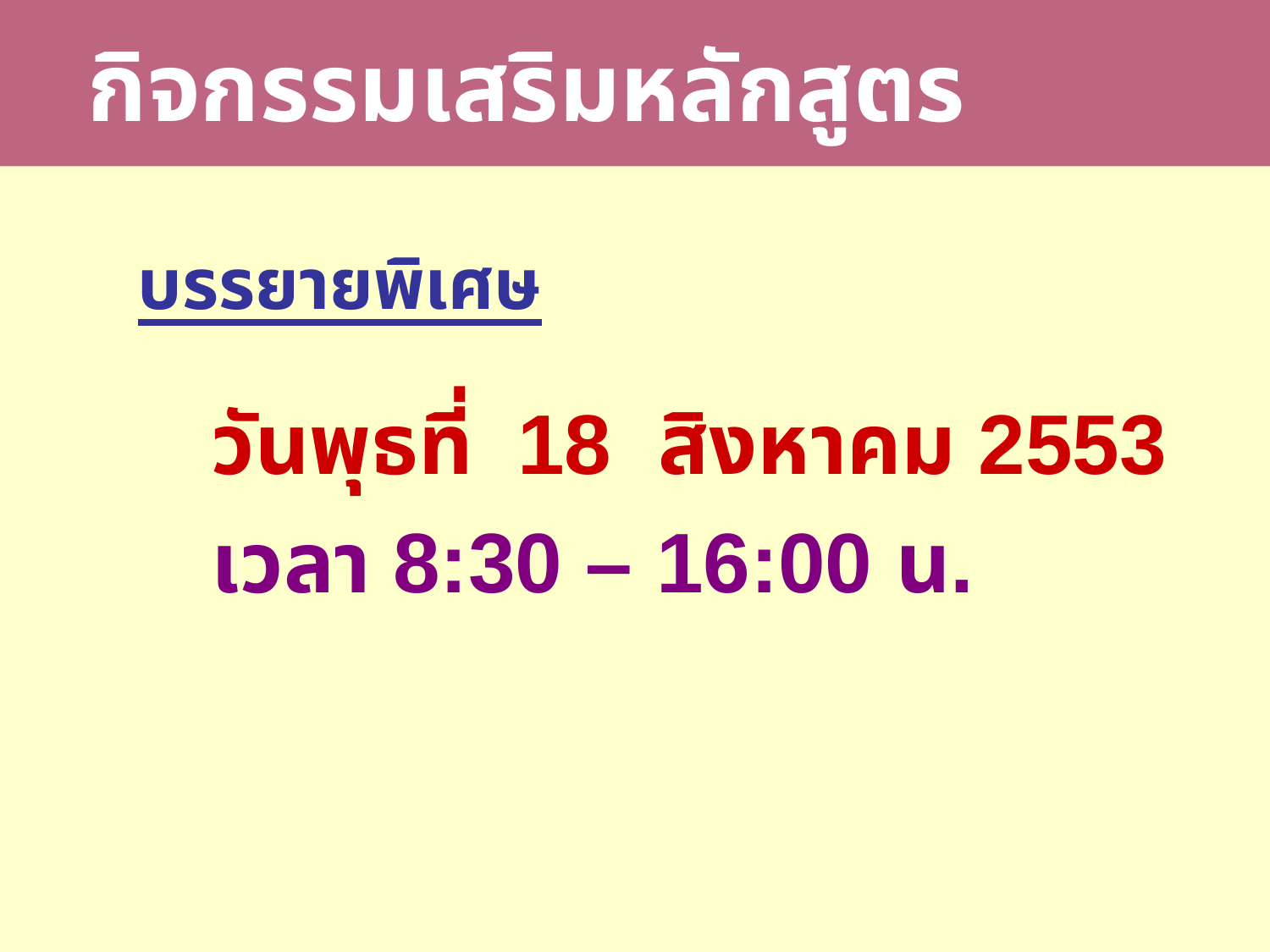

# กิจกรรมเสริมหลักสูตร

บรรยายพิเศษ

	วันพุธที่  18  สิงหาคม 2553
	เวลา 8:30 – 16:00 น.